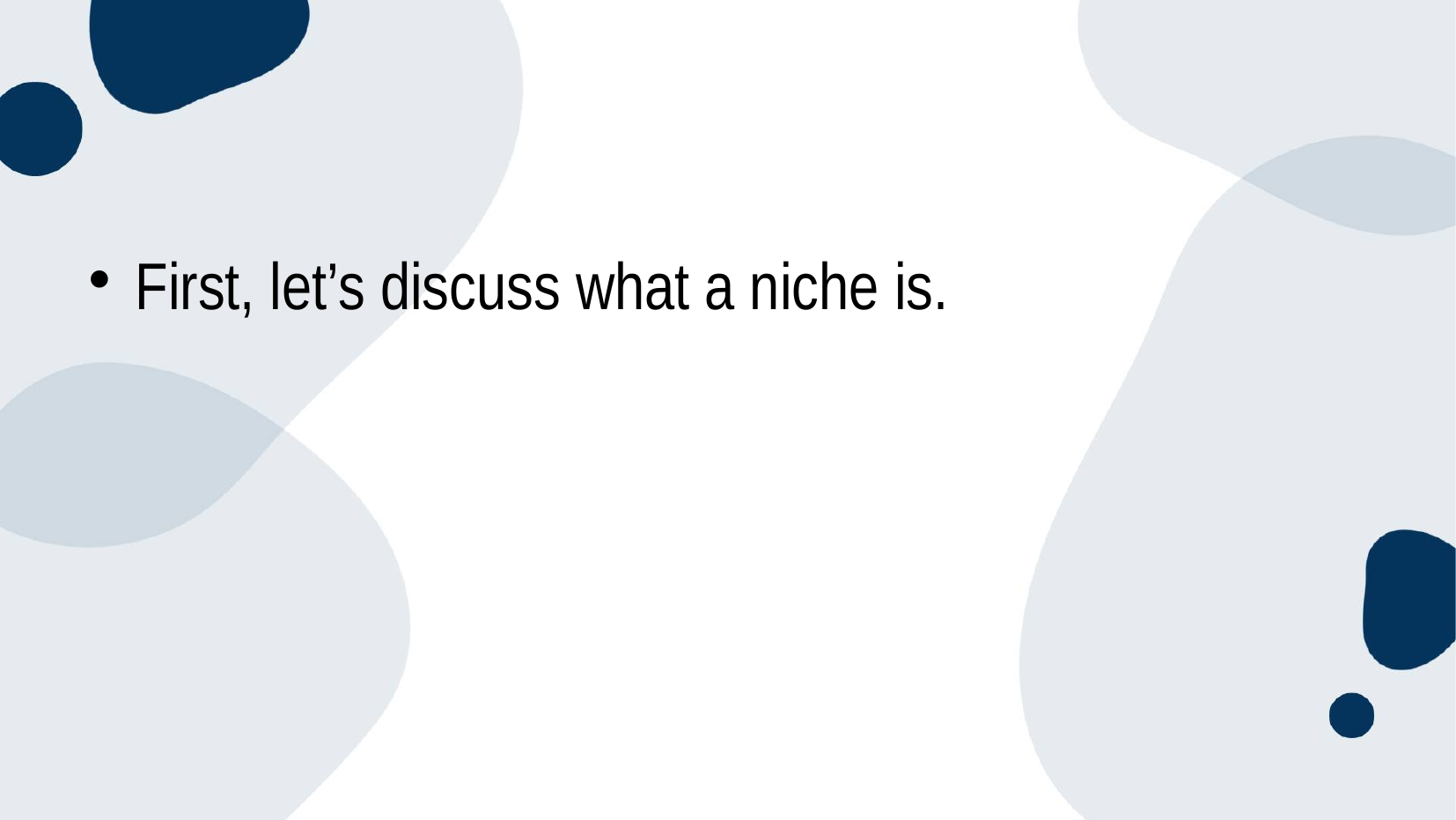

#
First, let’s discuss what a niche is.